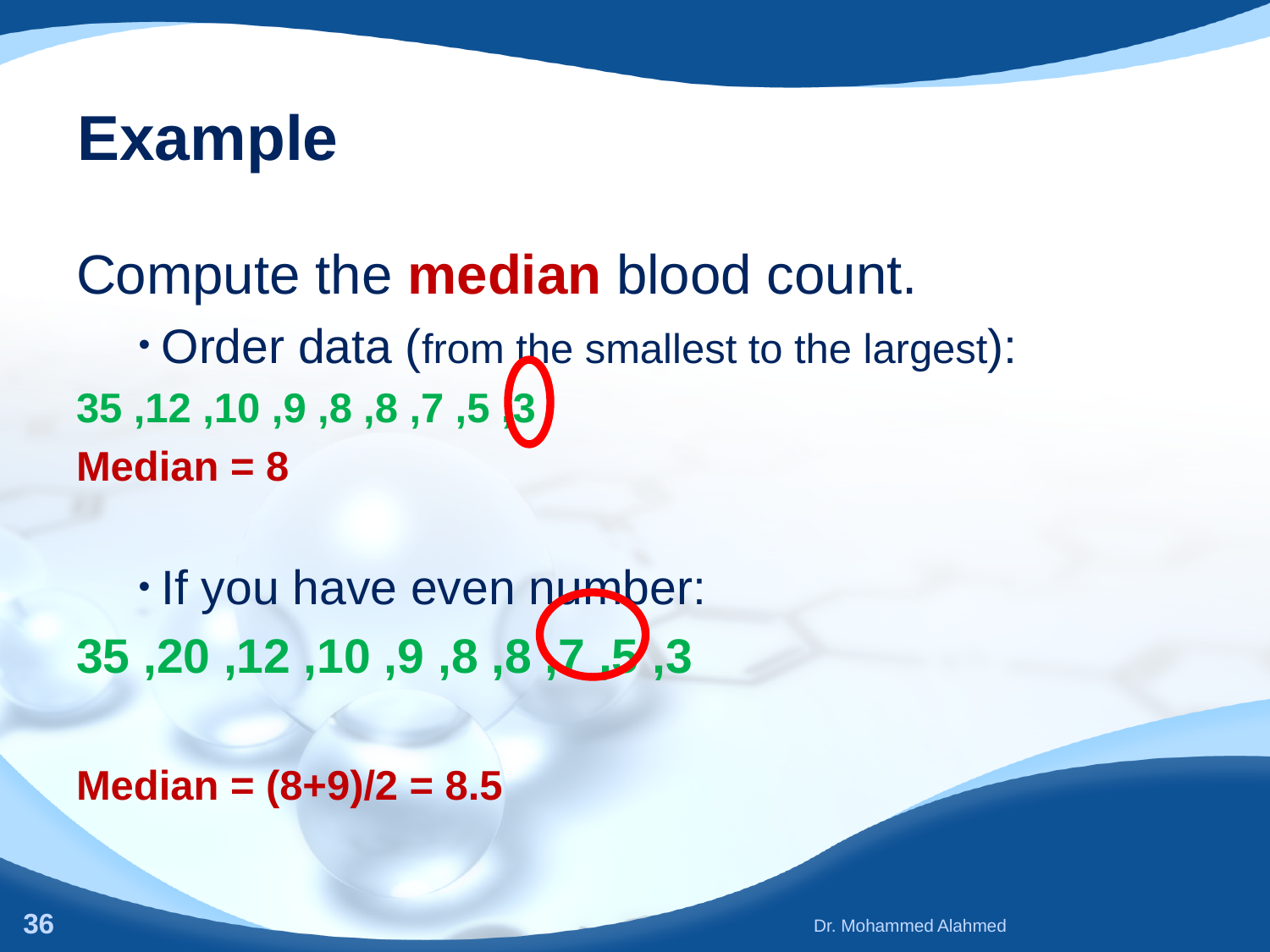

# Example
Compute the median blood count.
Order data (from the smallest to the largest):
	3, 5, 7, 8, 8, 9, 10, 12, 35
Median = 8

If you have even number:
		3, 5, 7, 8, 8, 9, 10, 12, 20, 35

Median = (8+9)/2 = 8.5

36
Dr. Mohammed Alahmed